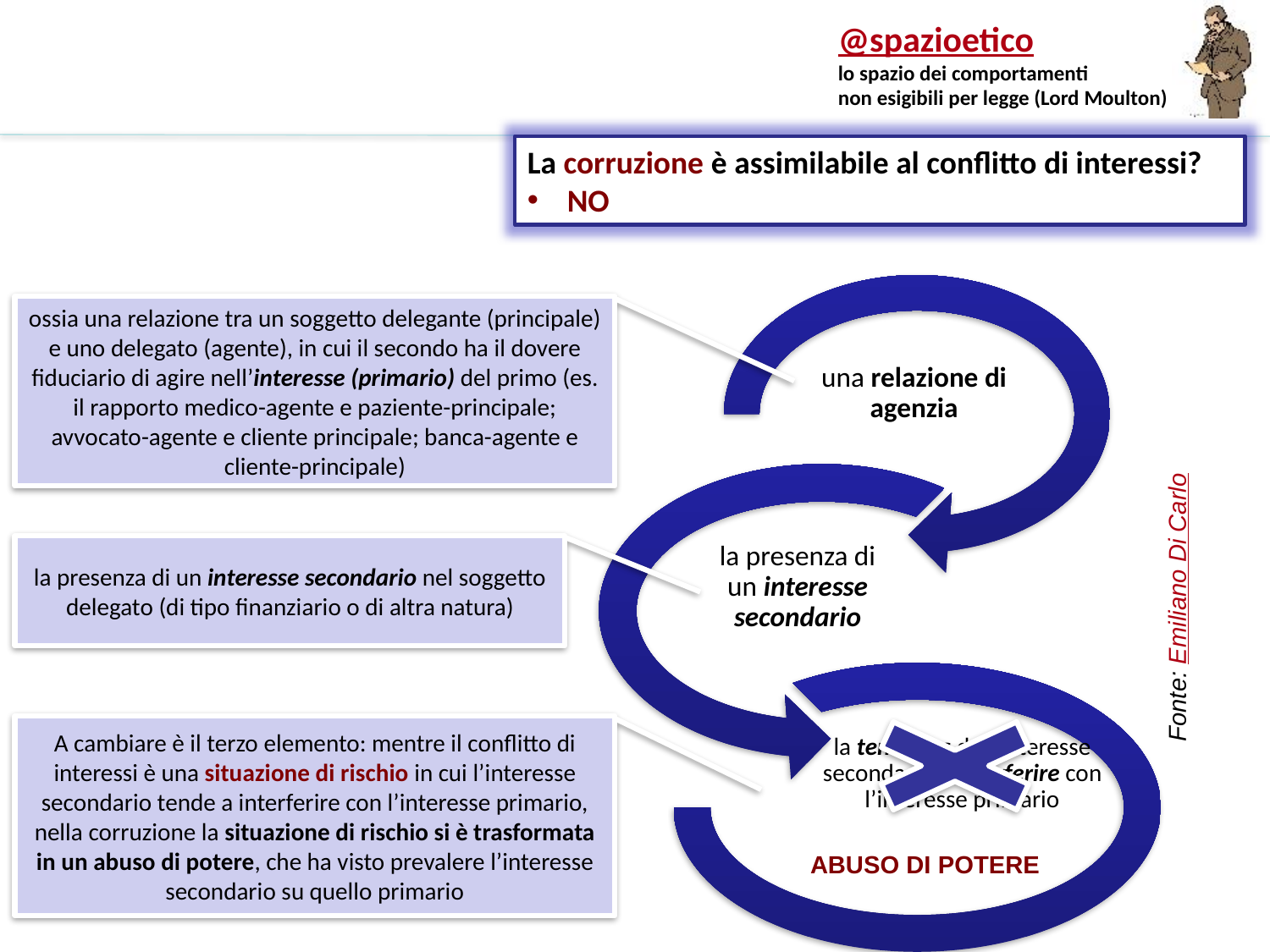

La corruzione è assimilabile al conflitto di interessi?
NO
una relazione di agenzia
la presenza di un interesse secondario
la tendenza dell’interesse secondario a interferire con l’interesse primario
ossia una relazione tra un soggetto delegante (principale) e uno delegato (agente), in cui il secondo ha il dovere fiduciario di agire nell’interesse (primario) del primo (es. il rapporto medico-agente e paziente-principale; avvocato-agente e cliente principale; banca-agente e cliente-principale)
Fonte: Emiliano Di Carlo
la presenza di un interesse secondario nel soggetto delegato (di tipo finanziario o di altra natura)

A cambiare è il terzo elemento: mentre il conflitto di interessi è una situazione di rischio in cui l’interesse secondario tende a interferire con l’interesse primario, nella corruzione la situazione di rischio si è trasformata in un abuso di potere, che ha visto prevalere l’interesse secondario su quello primario
ABUSO DI POTERE